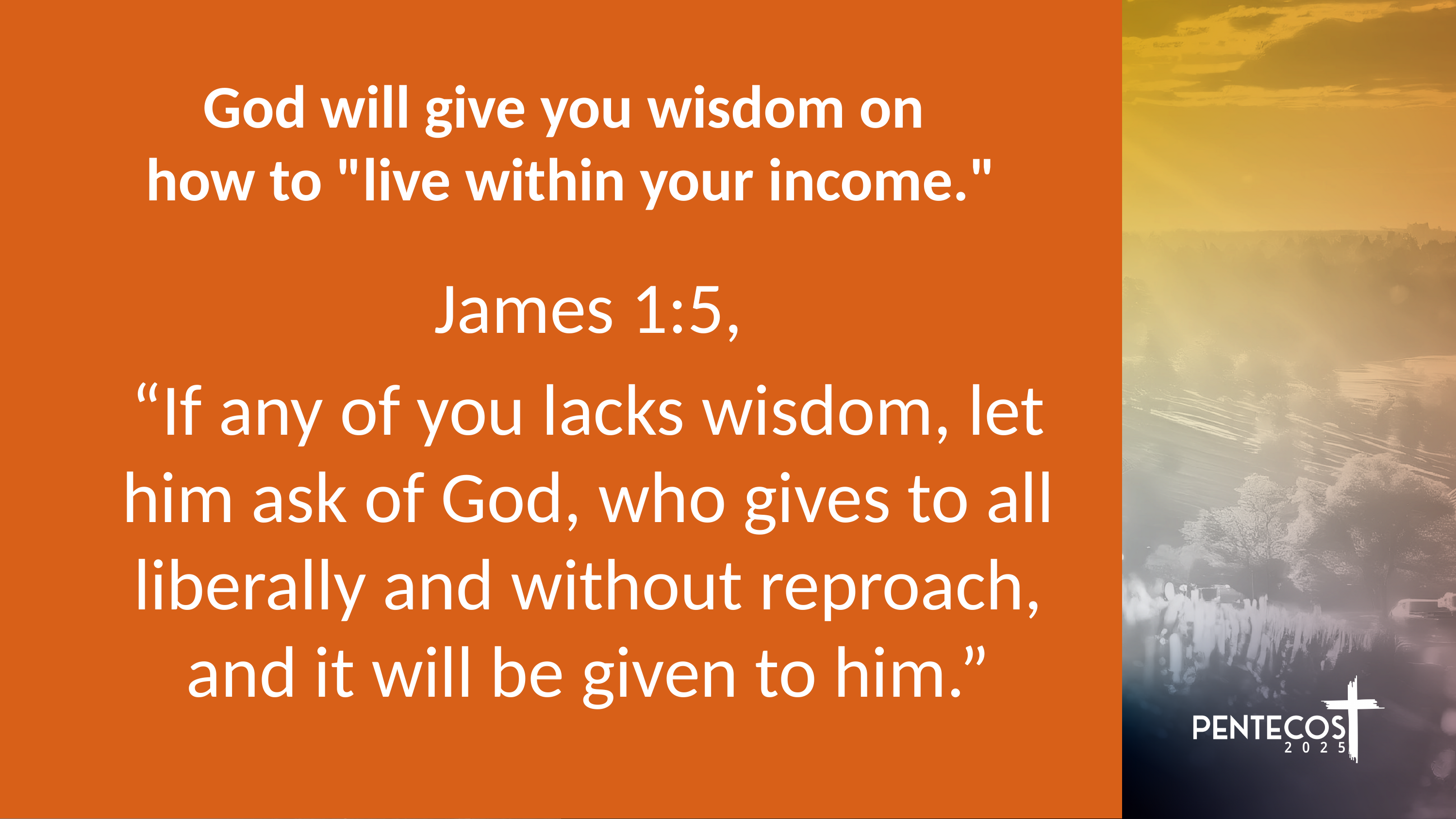

God will give you wisdom on
 how to "live within your income."
James 1:5,
“If any of you lacks wisdom, let him ask of God, who gives to all liberally and without reproach, and it will be given to him.”